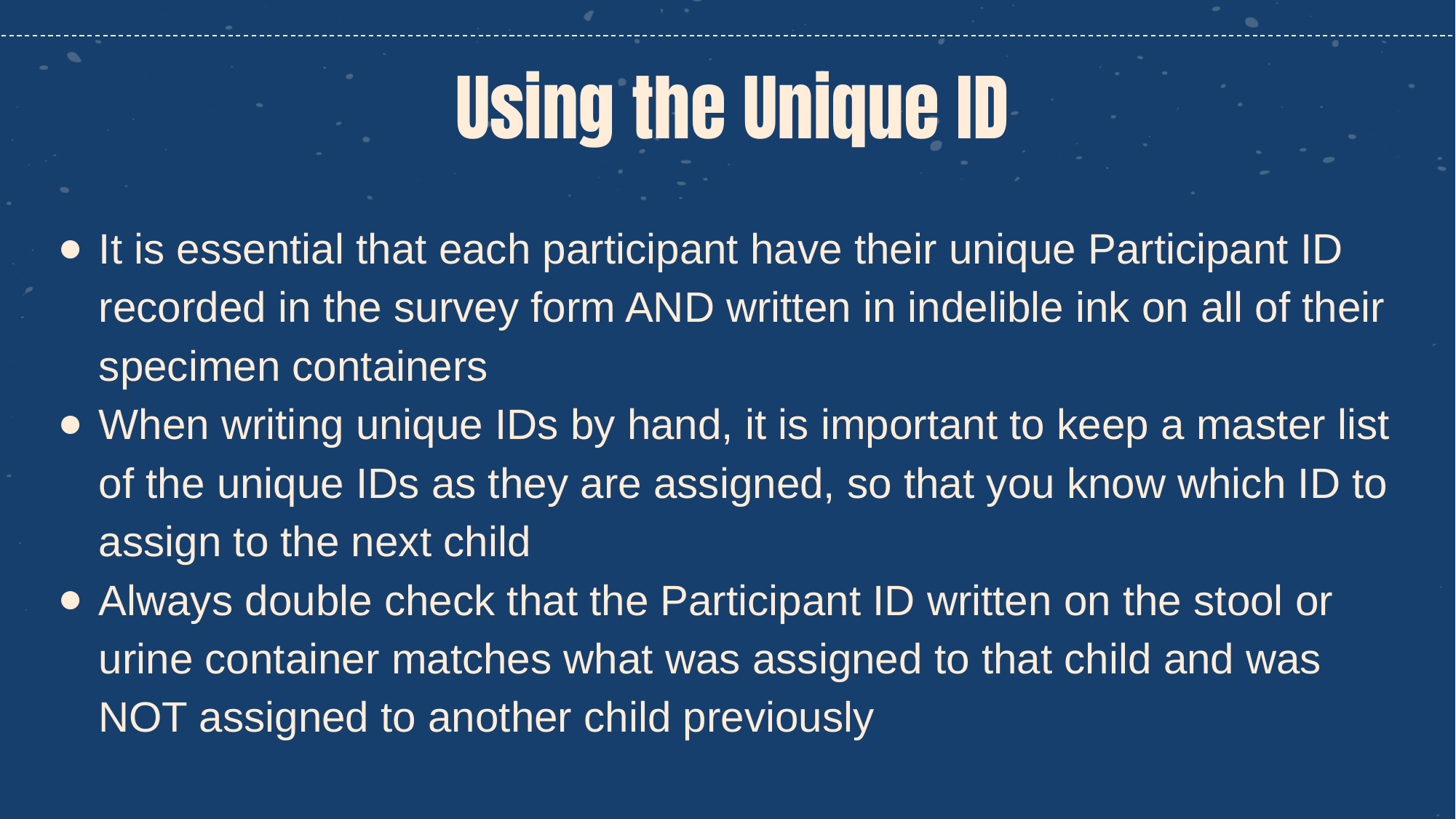

# Using the Unique ID
It is essential that each participant have their unique Participant ID recorded in the survey form AND written in indelible ink on all of their specimen containers
When writing unique IDs by hand, it is important to keep a master list of the unique IDs as they are assigned, so that you know which ID to assign to the next child
Always double check that the Participant ID written on the stool or urine container matches what was assigned to that child and was NOT assigned to another child previously